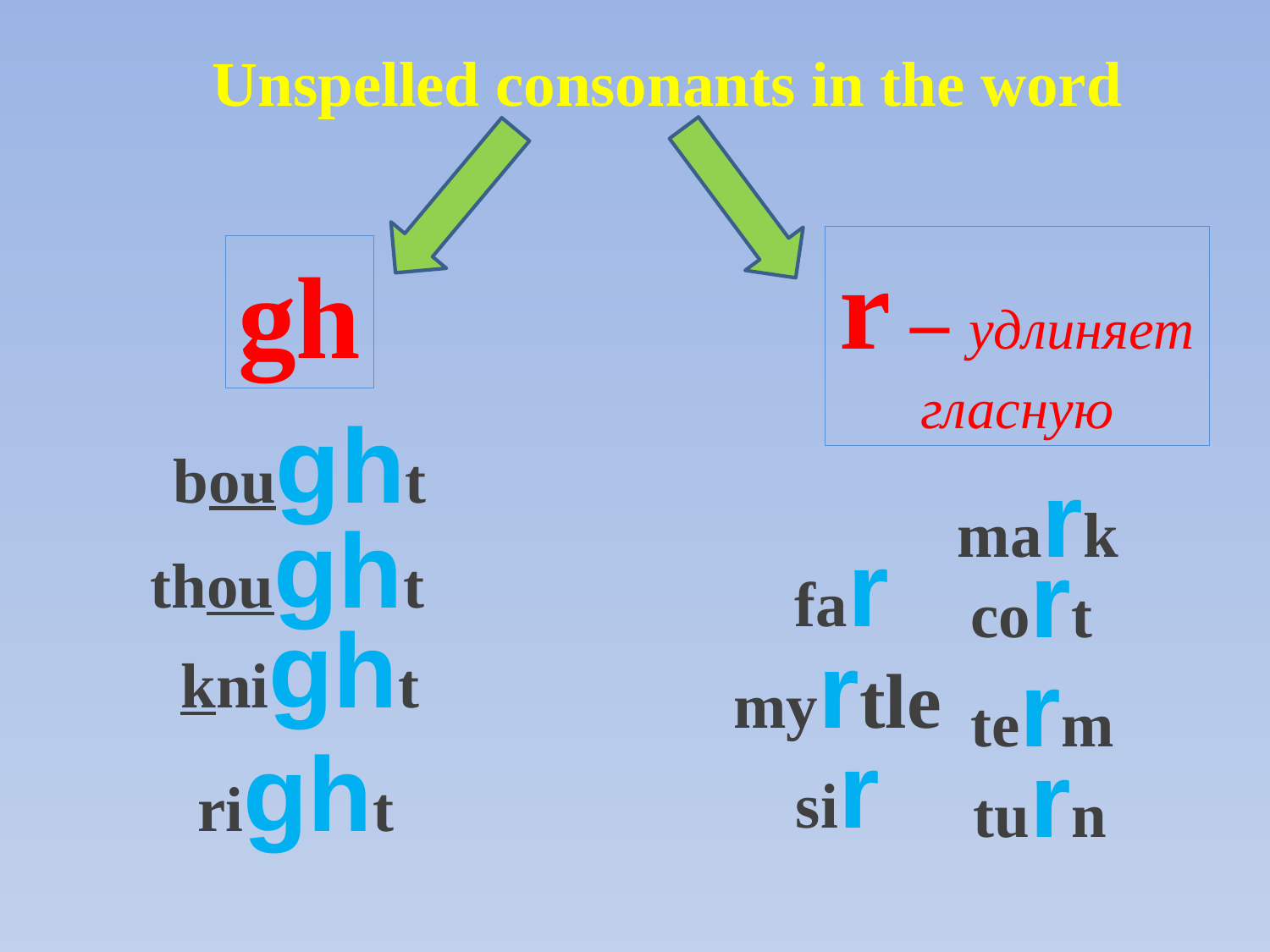

Unspelled consonants in the word

r – удлиняет
гласную
gh
bought
mark
thought
far
cort
knight
myrtle
term
sir
right
turn